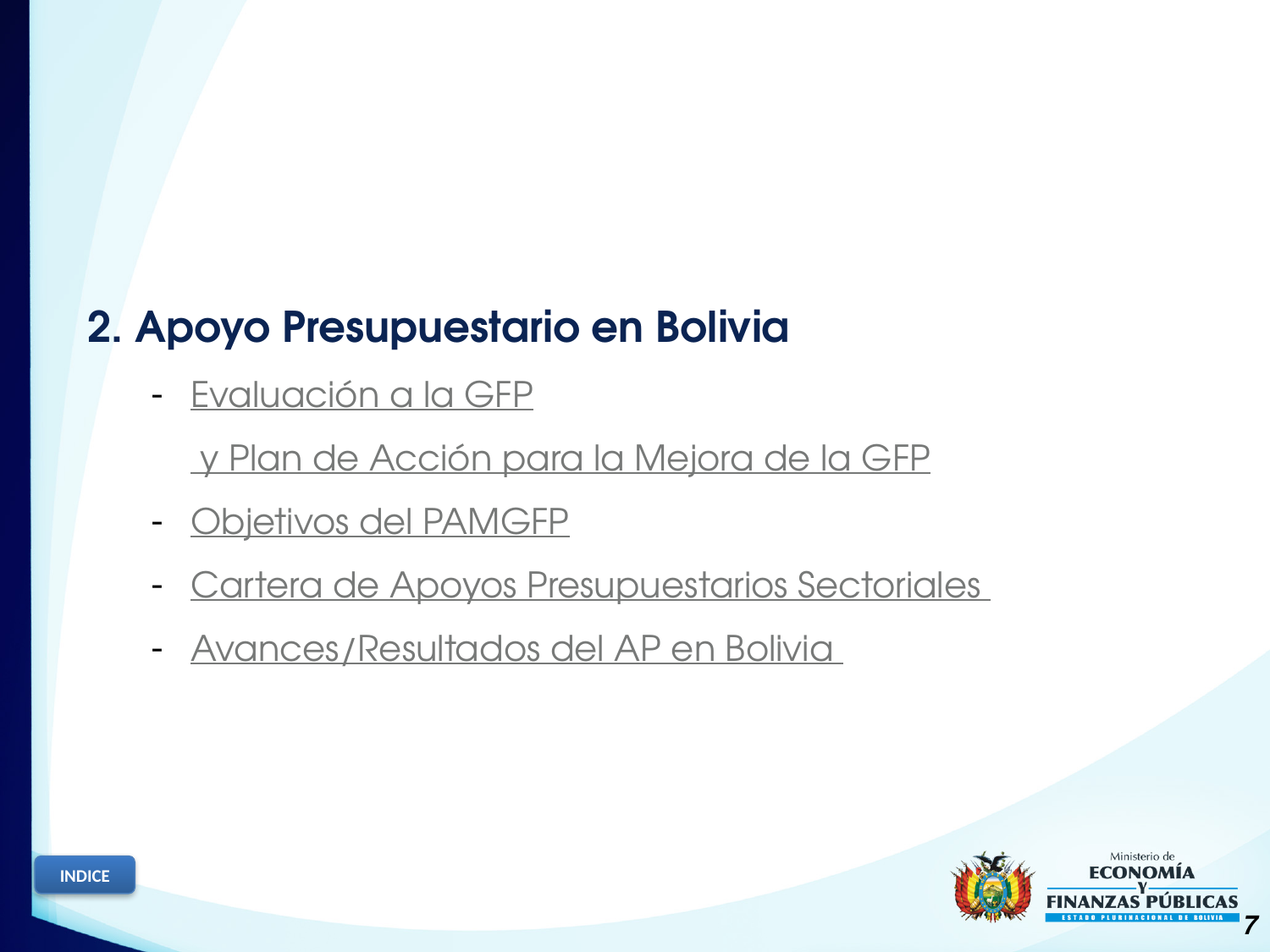

2. Apoyo Presupuestario en Bolivia
Evaluación a la GFP y Plan de Acción para la Mejora de la GFP
Objetivos del PAMGFP
Cartera de Apoyos Presupuestarios Sectoriales
Avances/Resultados del AP en Bolivia
INDICE
7